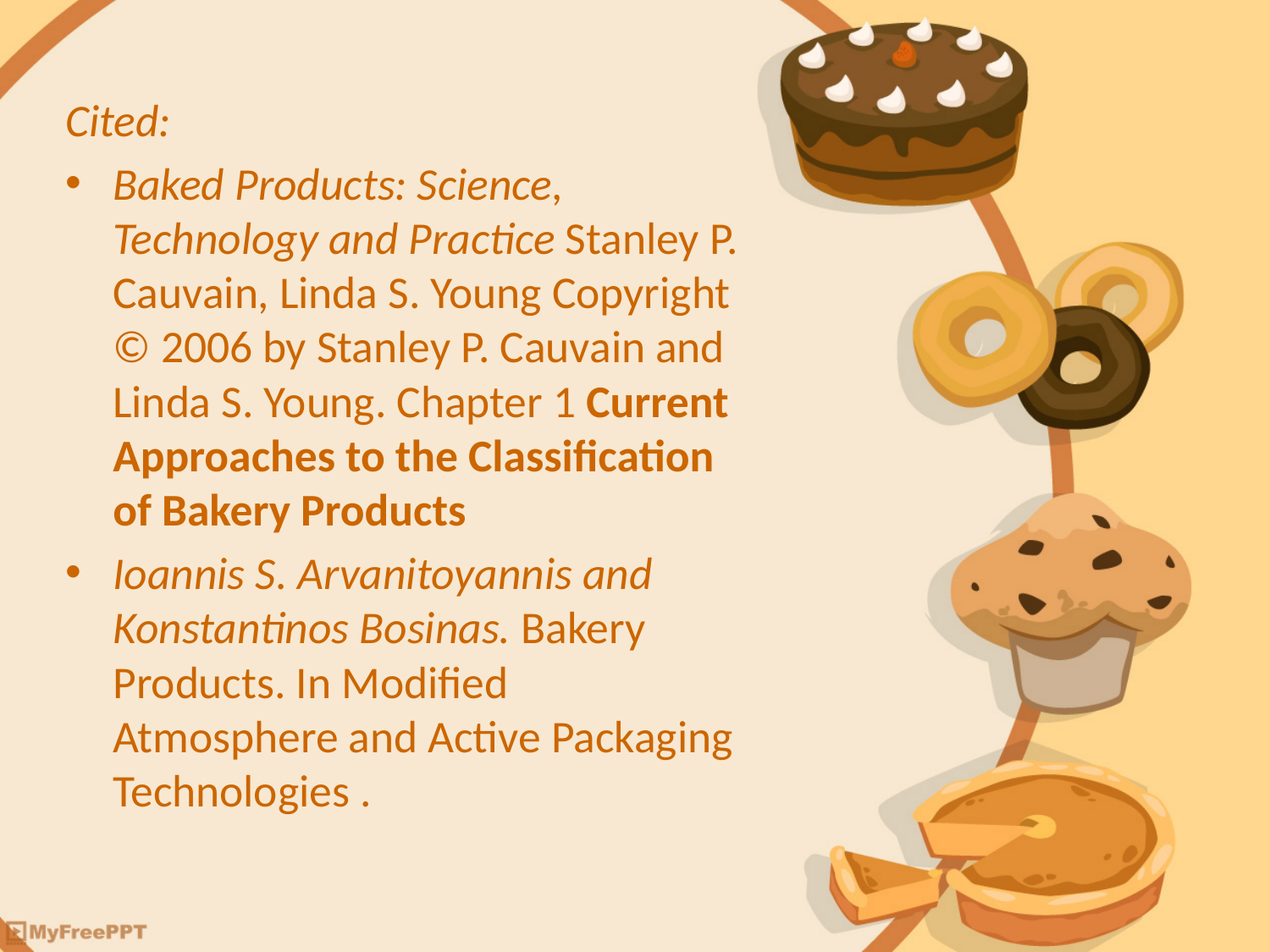

Cited:
Baked Products: Science, Technology and Practice Stanley P. Cauvain, Linda S. Young Copyright © 2006 by Stanley P. Cauvain and Linda S. Young. Chapter 1 Current Approaches to the Classification of Bakery Products
Ioannis S. Arvanitoyannis and Konstantinos Bosinas. Bakery Products. In Modified Atmosphere and Active Packaging Technologies .